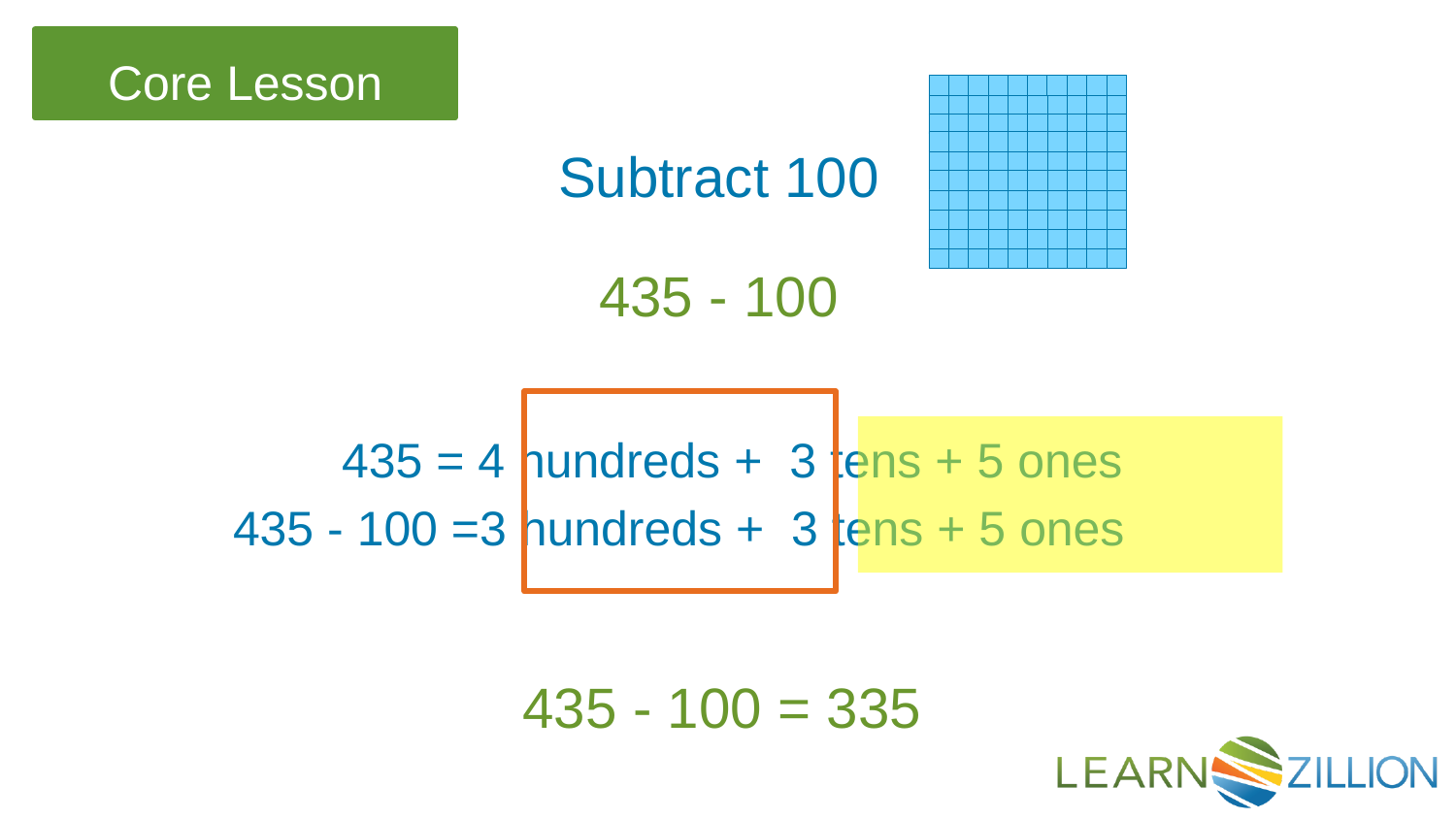

Subtract 100
435 - 100

        435 = 4 hundreds +  3 tens + 5 ones
435 - 100 =3 hundreds +  3 tens + 5 ones
435 - 100 = 335